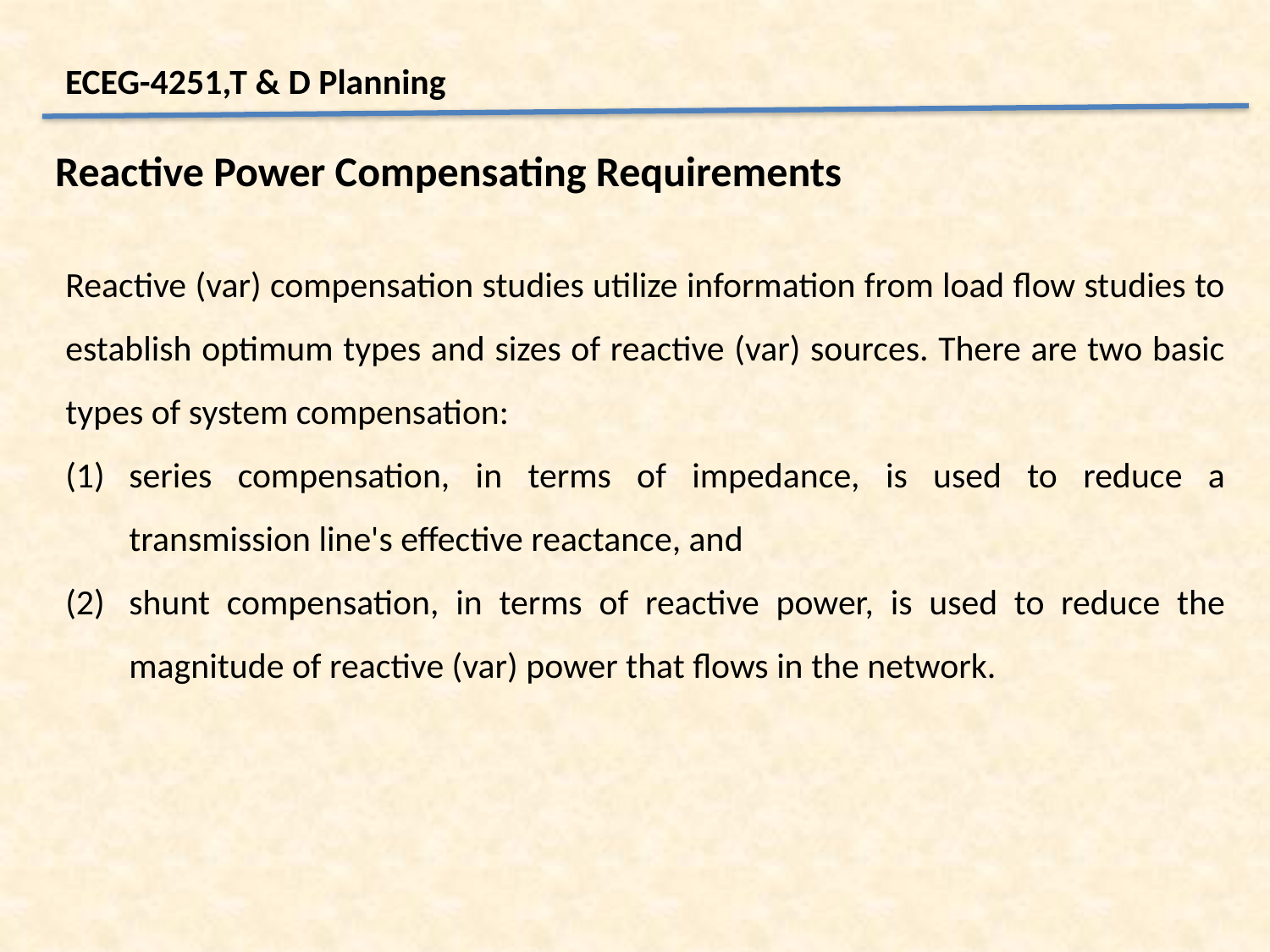

ECEG-4251,T & D Planning
Reactive Power Compensating Requirements
Reactive (var) compensation studies utilize information from load flow studies to establish optimum types and sizes of reactive (var) sources. There are two basic types of system compensation:
series compensation, in terms of impedance, is used to reduce a transmission line's effective reactance, and
shunt compensation, in terms of reactive power, is used to reduce the magnitude of reactive (var) power that flows in the network.